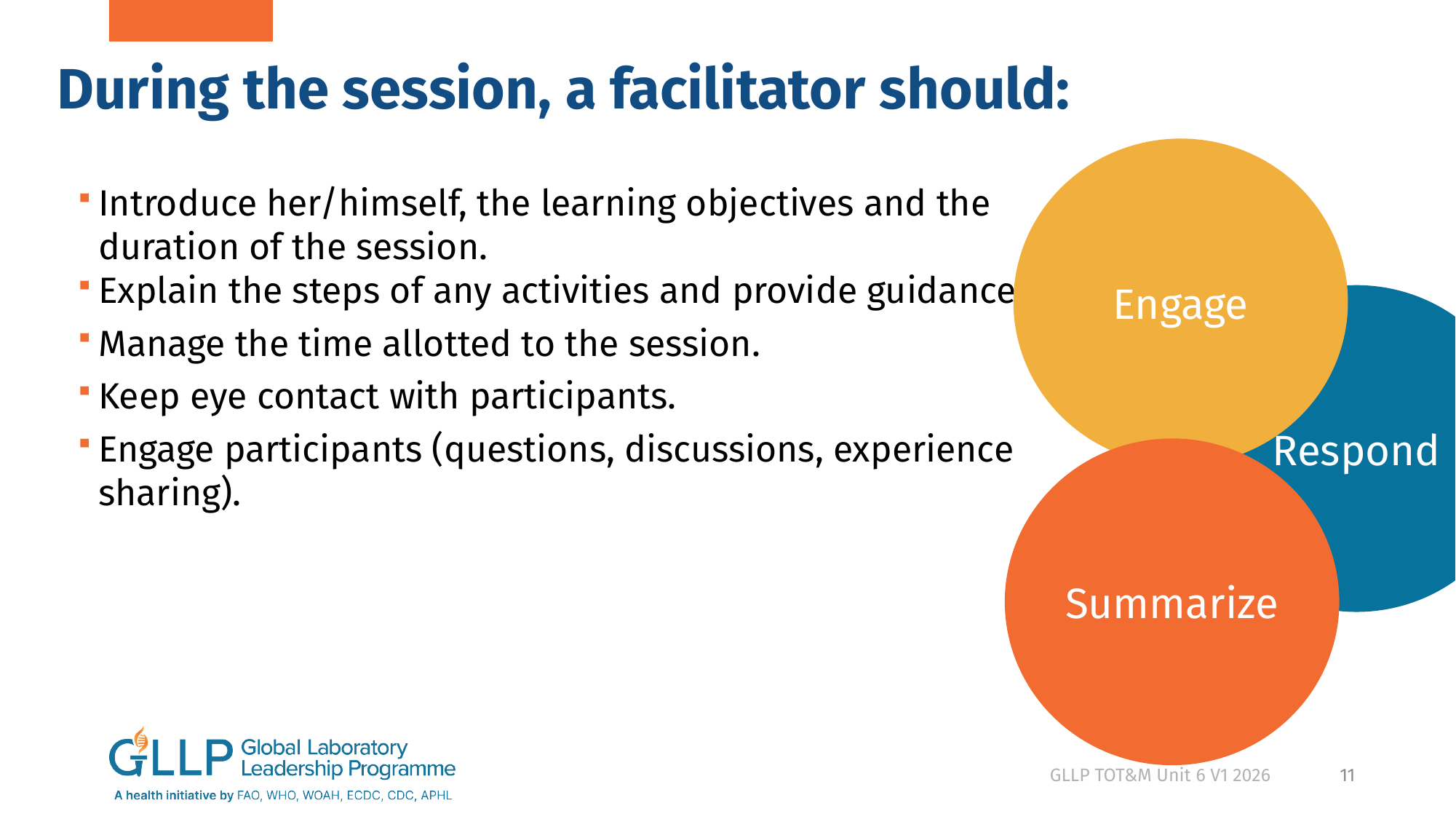

# During the session, a facilitator should:
Engage
Introduce her/himself, the learning objectives and the duration of the session.
Explain the steps of any activities and provide guidance.
Manage the time allotted to the session.
Keep eye contact with participants.
Engage participants (questions, discussions, experience sharing).

Respond
Summarize
GLLP TOT&M Unit 6 V1 2026
11